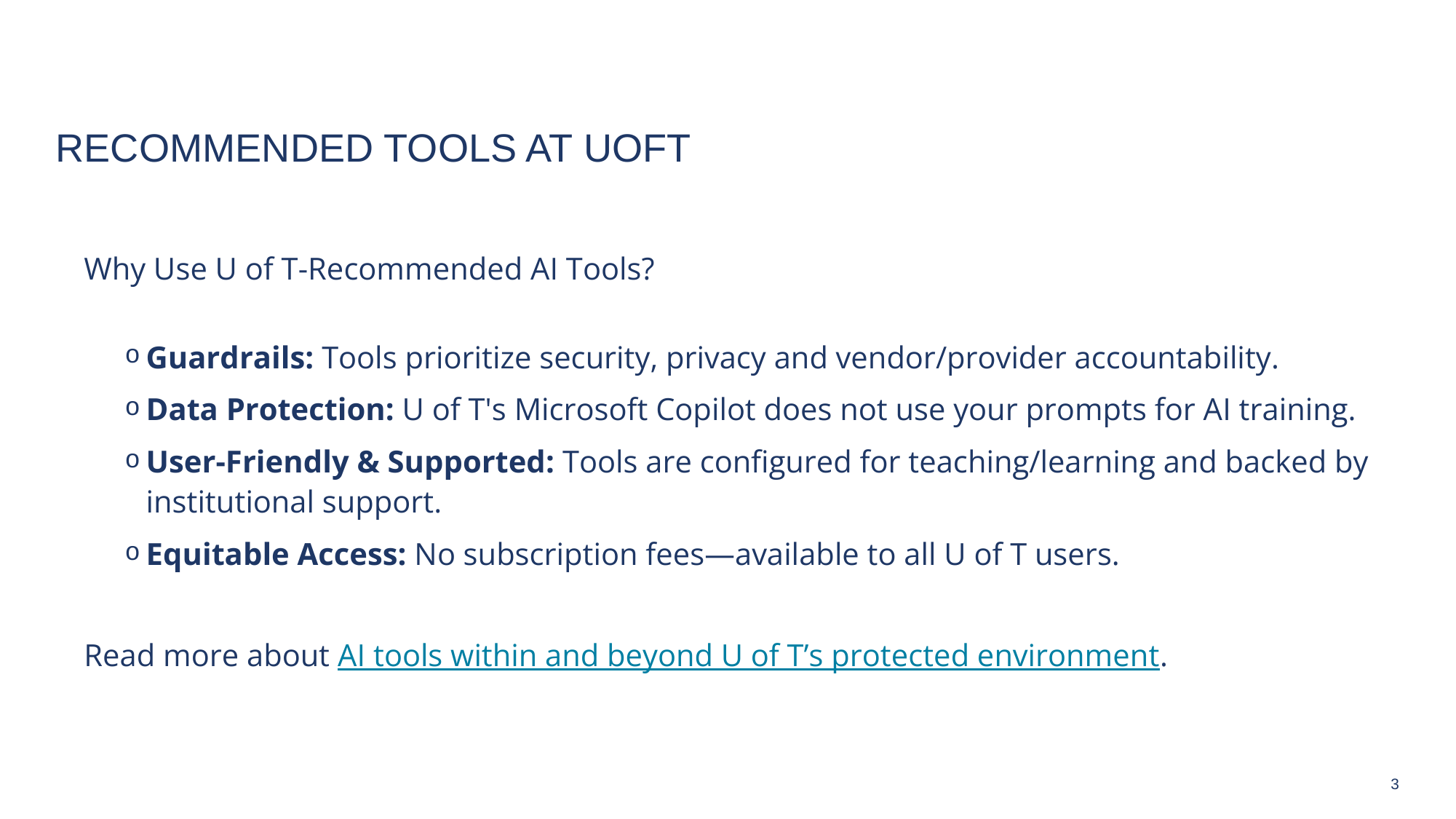

# Recommended Tools at UofT
Why Use U of T-Recommended AI Tools?
Guardrails: Tools prioritize security, privacy and vendor/provider accountability.
Data Protection: U of T's Microsoft Copilot does not use your prompts for AI training.
User-Friendly & Supported: Tools are configured for teaching/learning and backed by institutional support.
Equitable Access: No subscription fees—available to all U of T users.
Read more about AI tools within and beyond U of T’s protected environment.
3